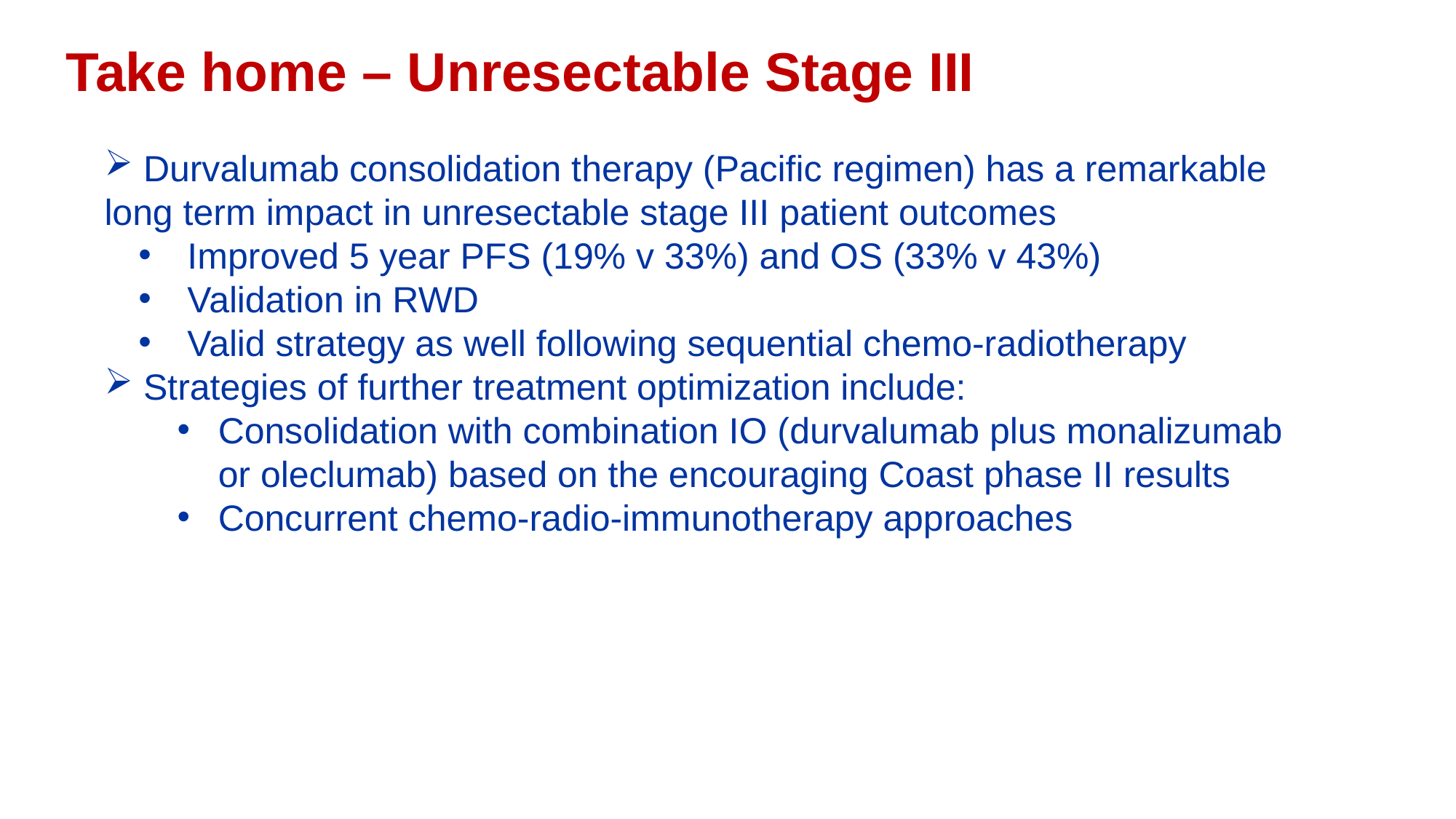

# Take home – Unresectable Stage III
 Durvalumab consolidation therapy (Pacific regimen) has a remarkable long term impact in unresectable stage III patient outcomes
 Improved 5 year PFS (19% v 33%) and OS (33% v 43%)
 Validation in RWD
 Valid strategy as well following sequential chemo-radiotherapy
 Strategies of further treatment optimization include:
Consolidation with combination IO (durvalumab plus monalizumab or oleclumab) based on the encouraging Coast phase II results
Concurrent chemo-radio-immunotherapy approaches